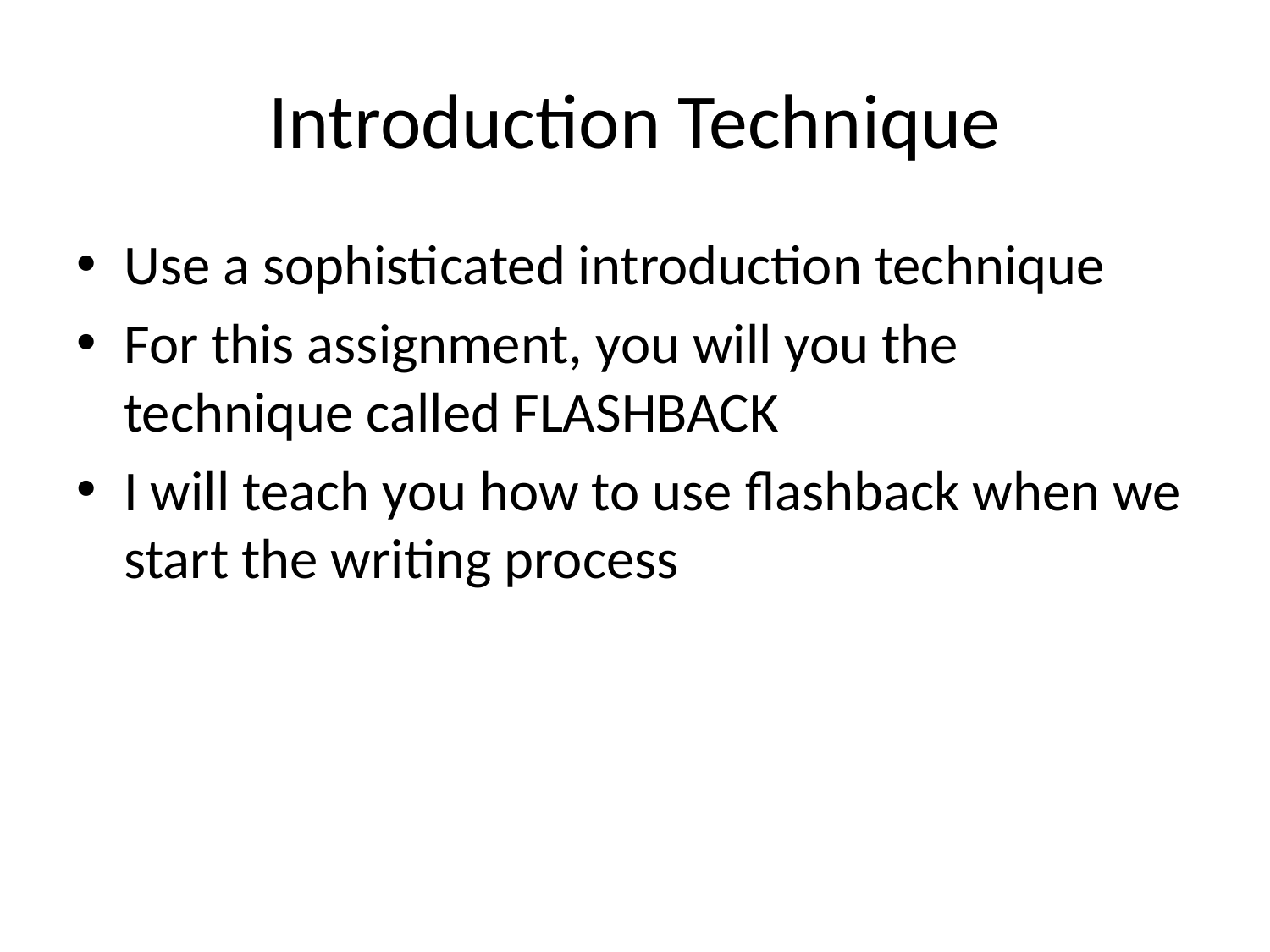

# Introduction Technique
Use a sophisticated introduction technique
For this assignment, you will you the technique called FLASHBACK
I will teach you how to use flashback when we start the writing process